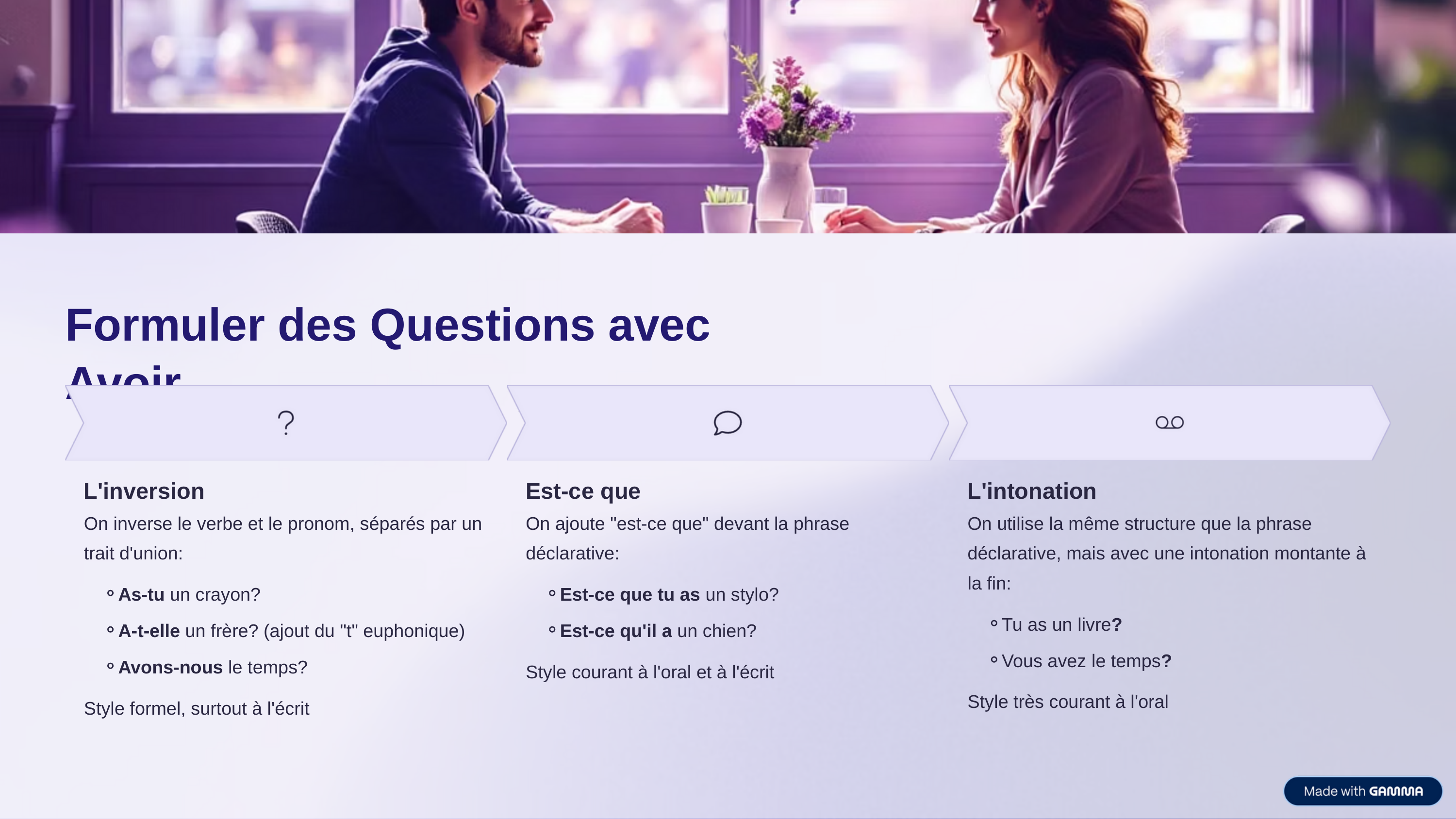

Formuler des Questions avec Avoir

L'inversion
Est-ce que
L'intonation
On inverse le verbe et le pronom, séparés par un trait d'union:
On ajoute "est-ce que" devant la phrase déclarative:
On utilise la même structure que la phrase déclarative, mais avec une intonation montante à la fin:
As-tu un crayon?
Est-ce que tu as un stylo?
Tu as un livre?
A-t-elle un frère? (ajout du "t" euphonique)
Est-ce qu'il a un chien?
Vous avez le temps?
Avons-nous le temps?
Style courant à l'oral et à l'écrit
Style très courant à l'oral
Style formel, surtout à l'écrit